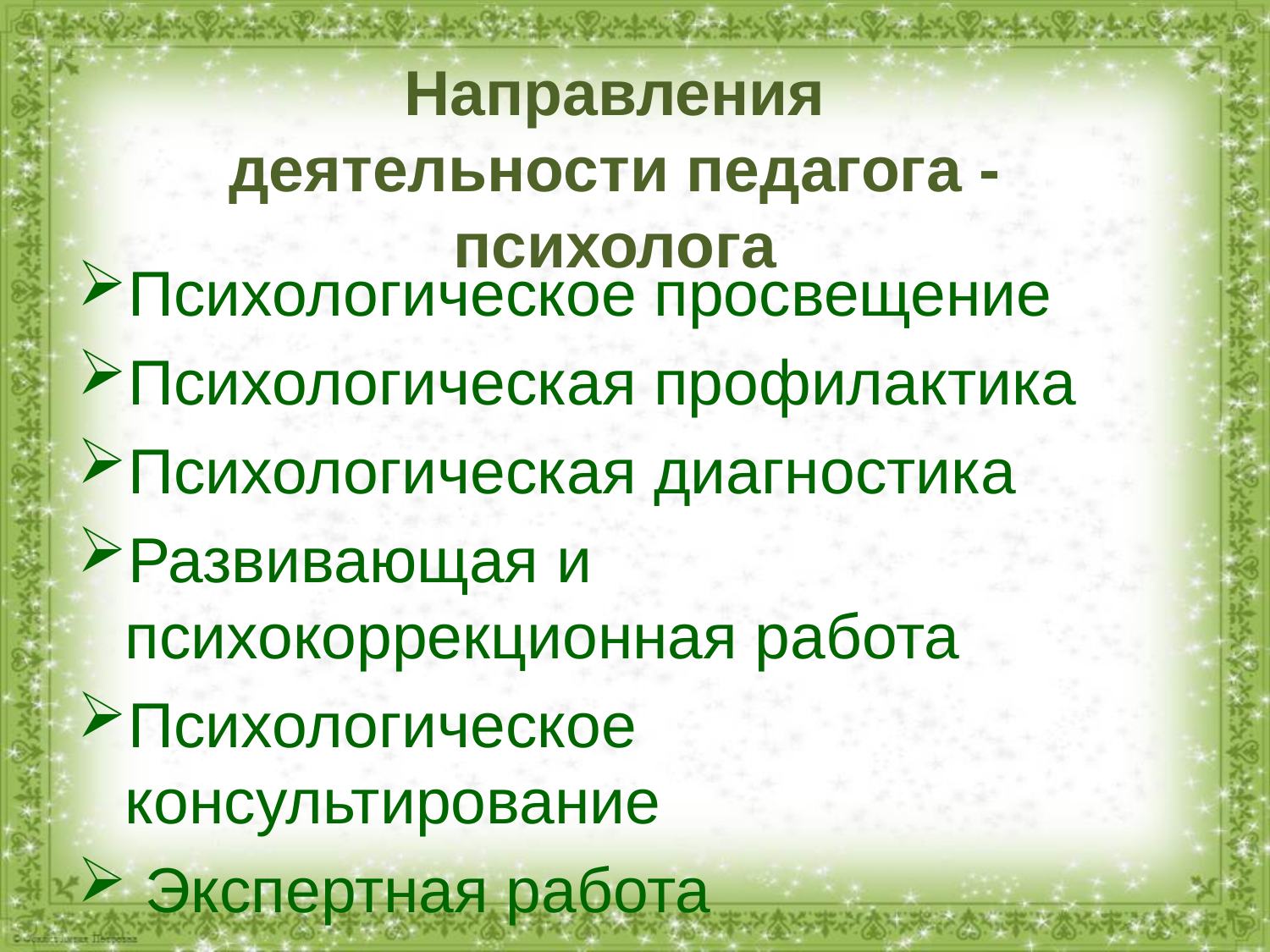

Направления деятельности педагога - психолога

Психологическое просвещение
Психологическая профилактика
Психологическая диагностика
Развивающая и психокоррекционная работа
Психологическое консультирование
 Экспертная работа